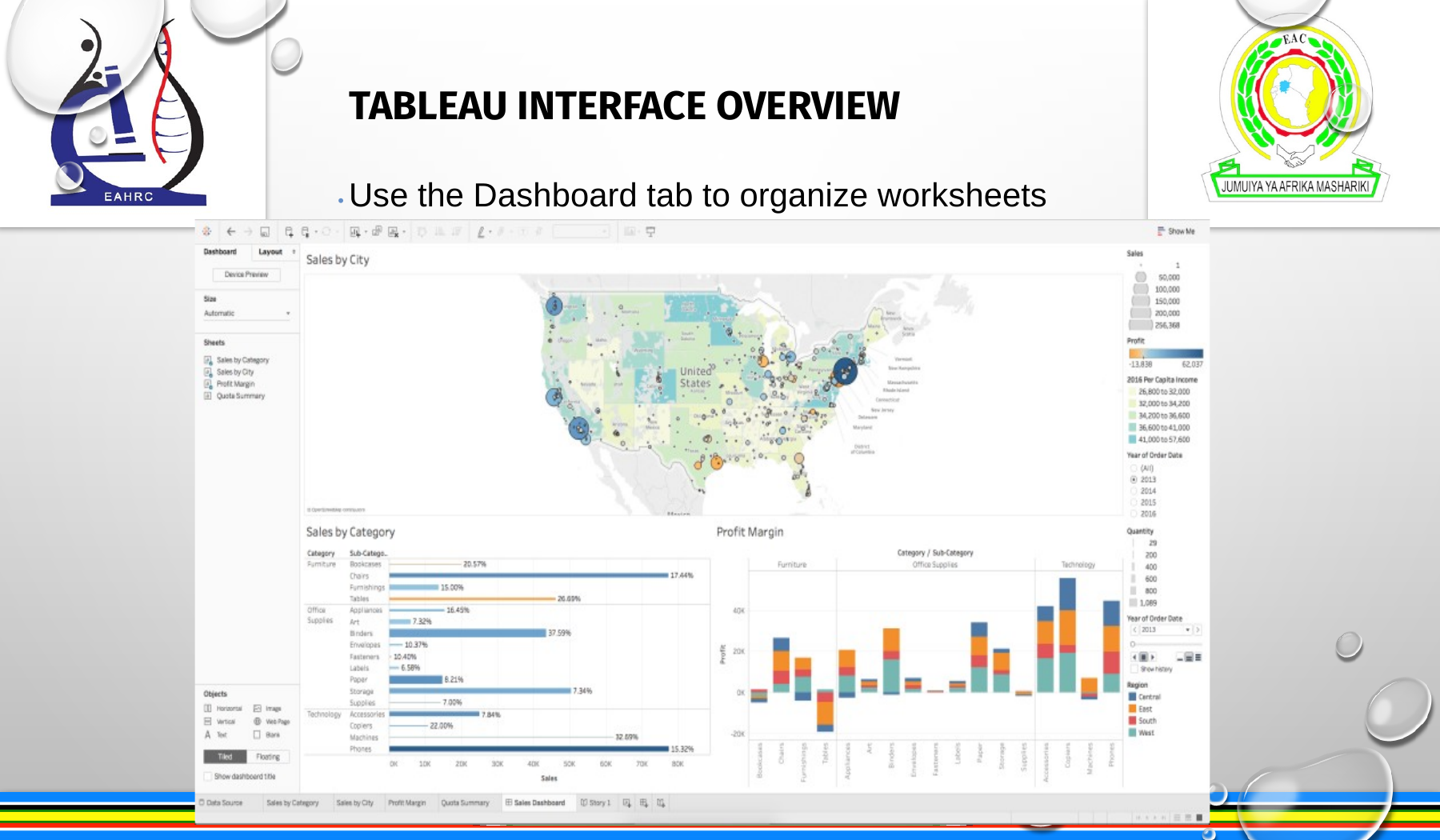

TABLEAU INTERFACE OVERVIEW

• Use the Dashboard tab to organize worksheets